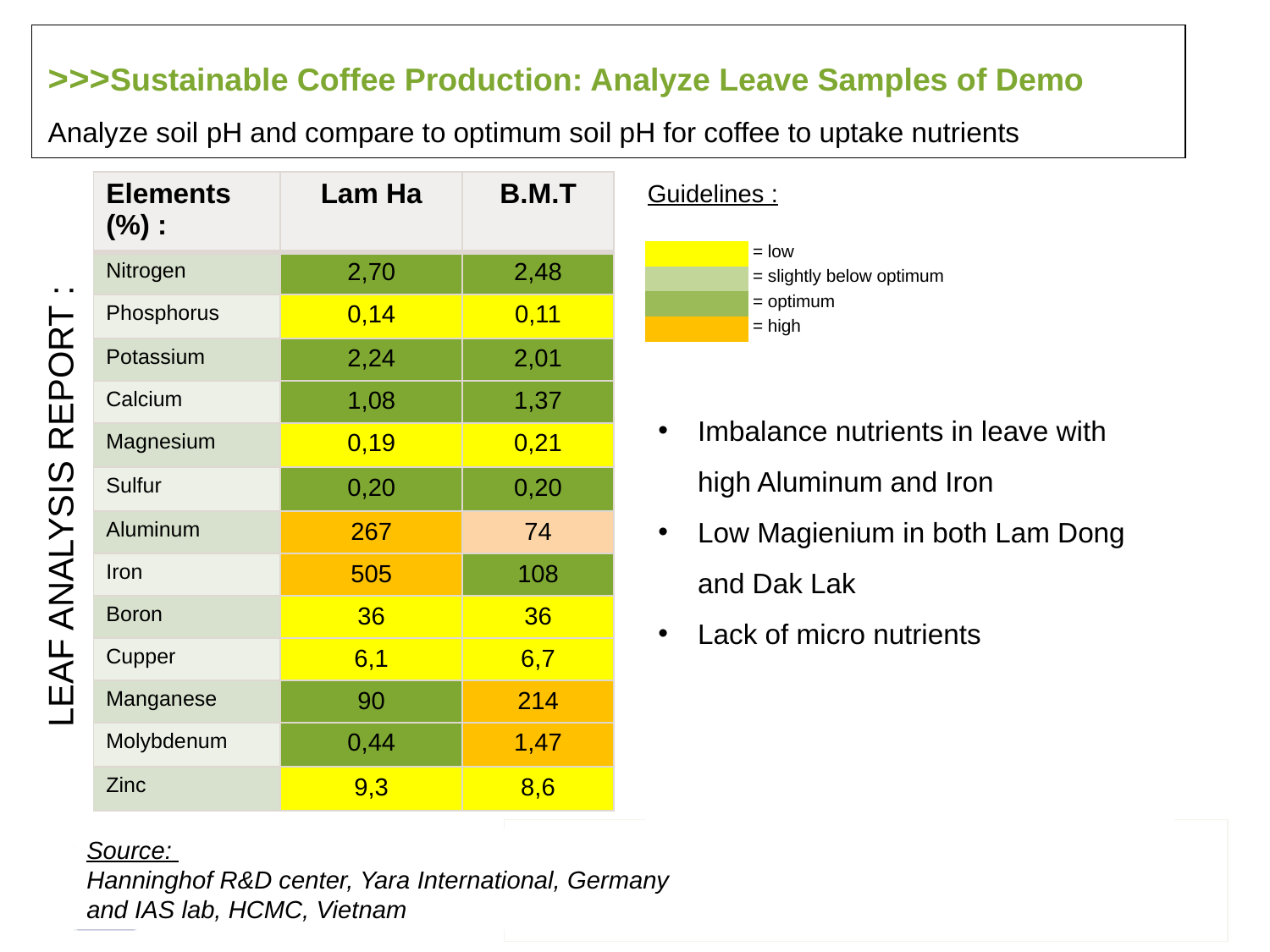

>>>Sustainable Coffee Production: Analyze Leave Samples of Demo
Analyze soil pH and compare to optimum soil pH for coffee to uptake nutrients
| Elements (%) : | Lam Ha | B.M.T |
| --- | --- | --- |
| Nitrogen | 2,70 | 2,48 |
| Phosphorus | 0,14 | 0,11 |
| Potassium | 2,24 | 2,01 |
| Calcium | 1,08 | 1,37 |
| Magnesium | 0,19 | 0,21 |
| Sulfur | 0,20 | 0,20 |
| Aluminum | 267 | 74 |
| Iron | 505 | 108 |
| Boron | 36 | 36 |
| Cupper | 6,1 | 6,7 |
| Manganese | 90 | 214 |
| Molybdenum | 0,44 | 1,47 |
| Zinc | 9,3 | 8,6 |
Guidelines :
|  | = low |  |
| --- | --- | --- |
|  | = slightly below optimum |  |
|  | = optimum |  |
|  | = high |  |
Imbalance nutrients in leave with high Aluminum and Iron
Low Magienium in both Lam Dong and Dak Lak
Lack of micro nutrients
LEAF ANALYSIS REPORT :

Source:
Hanninghof R&D center, Yara International, Germany and IAS lab, HCMC, Vietnam